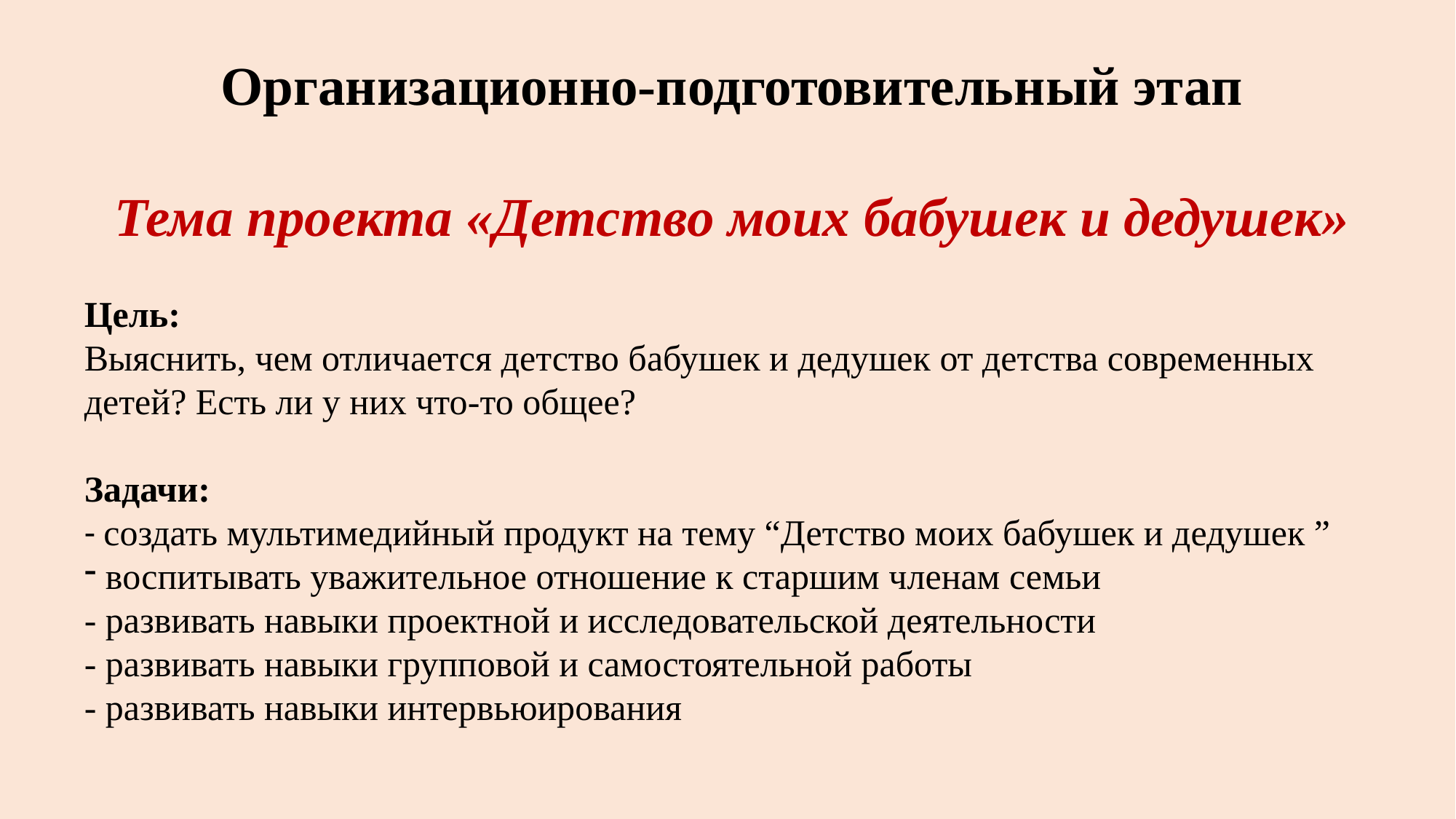

Организационно-подготовительный этап

Тема проекта «Детство моих бабушек и дедушек»

Цель:
Выяснить, чем отличается детство бабушек и дедушек от детства современных детей? Есть ли у них что-то общее?

Задачи:
- создать мультимедийный продукт на тему “Детство моих бабушек и дедушек ”
 воспитывать уважительное отношение к старшим членам семьи
- развивать навыки проектной и исследовательской деятельности
- развивать навыки групповой и самостоятельной работы
- развивать навыки интервьюирования